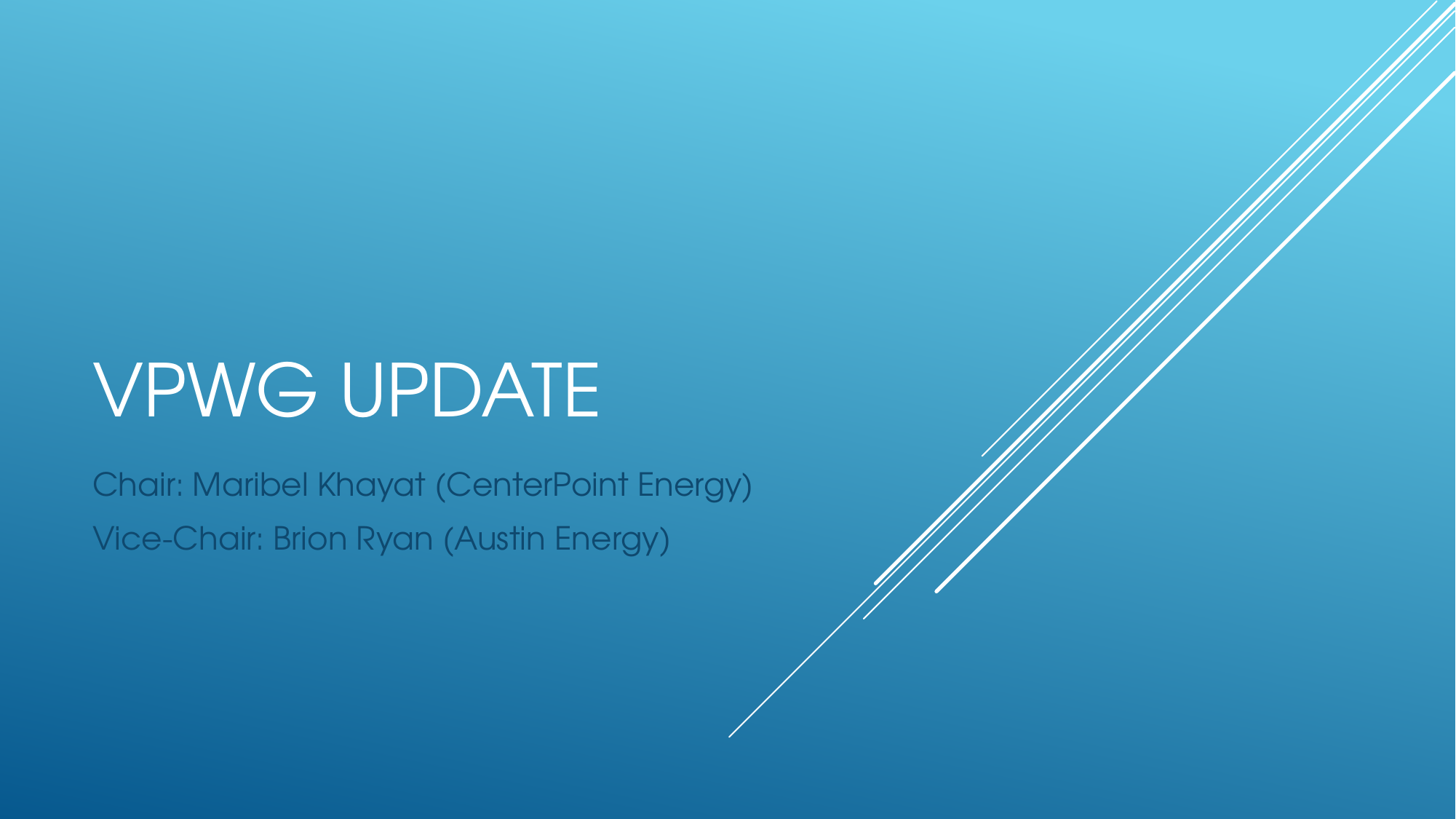

# VPWG Update
Chair: Maribel Khayat (CenterPoint Energy)
Vice-Chair: Brion Ryan (Austin Energy)